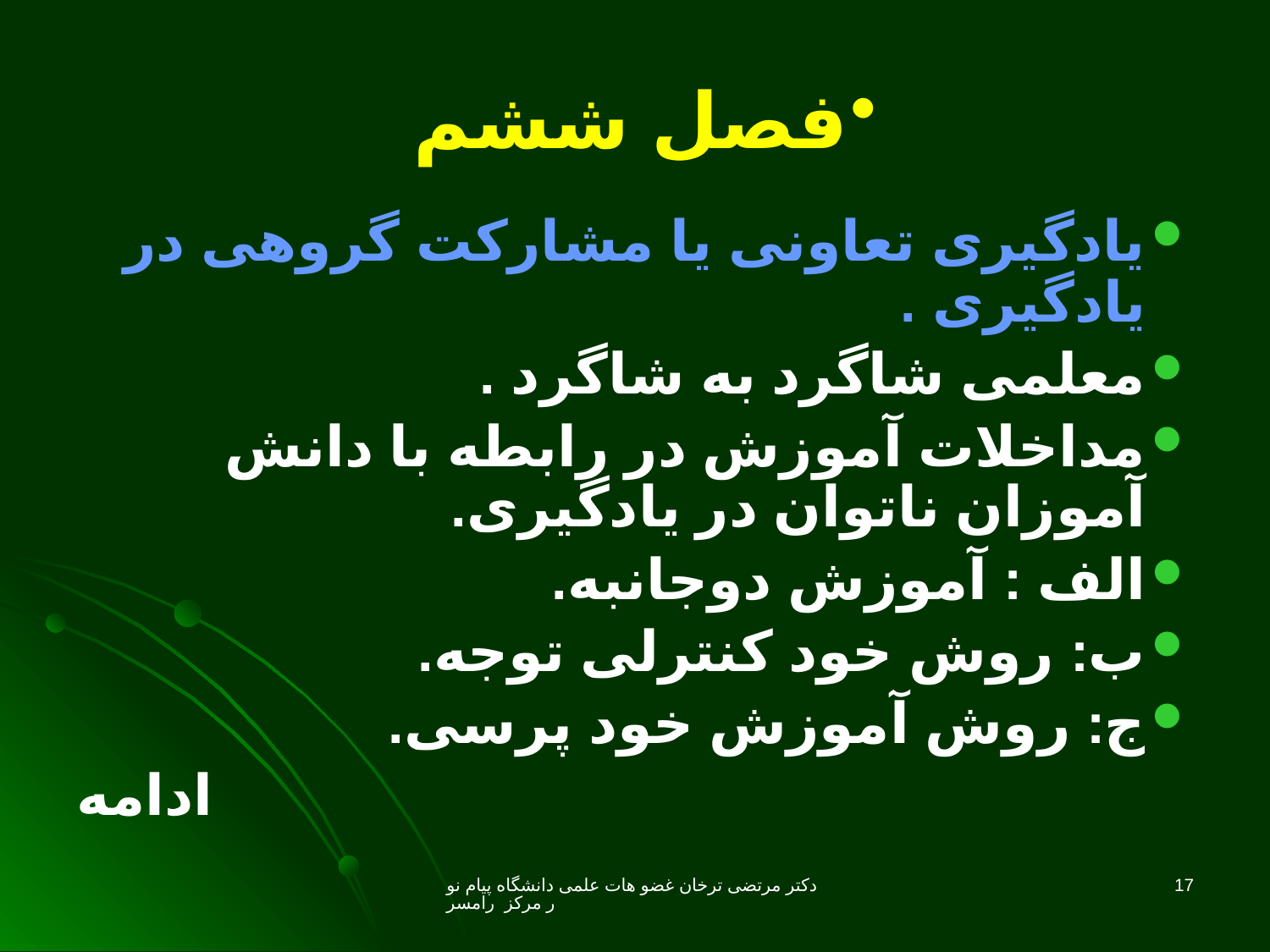

# فصل ششم
یادگیری تعاونی یا مشارکت گروهی در یادگیری .
معلمی شاگرد به شاگرد .
مداخلات آموزش در رابطه با دانش آموزان ناتوان در یادگیری.
الف : آموزش دوجانبه.
ب: روش خود کنترلی توجه.
ج: روش آموزش خود پرسی.
ادامه
دکتر مرتضی ترخان غضو هات علمی دانشگاه پیام نور مرکز رامسر
17